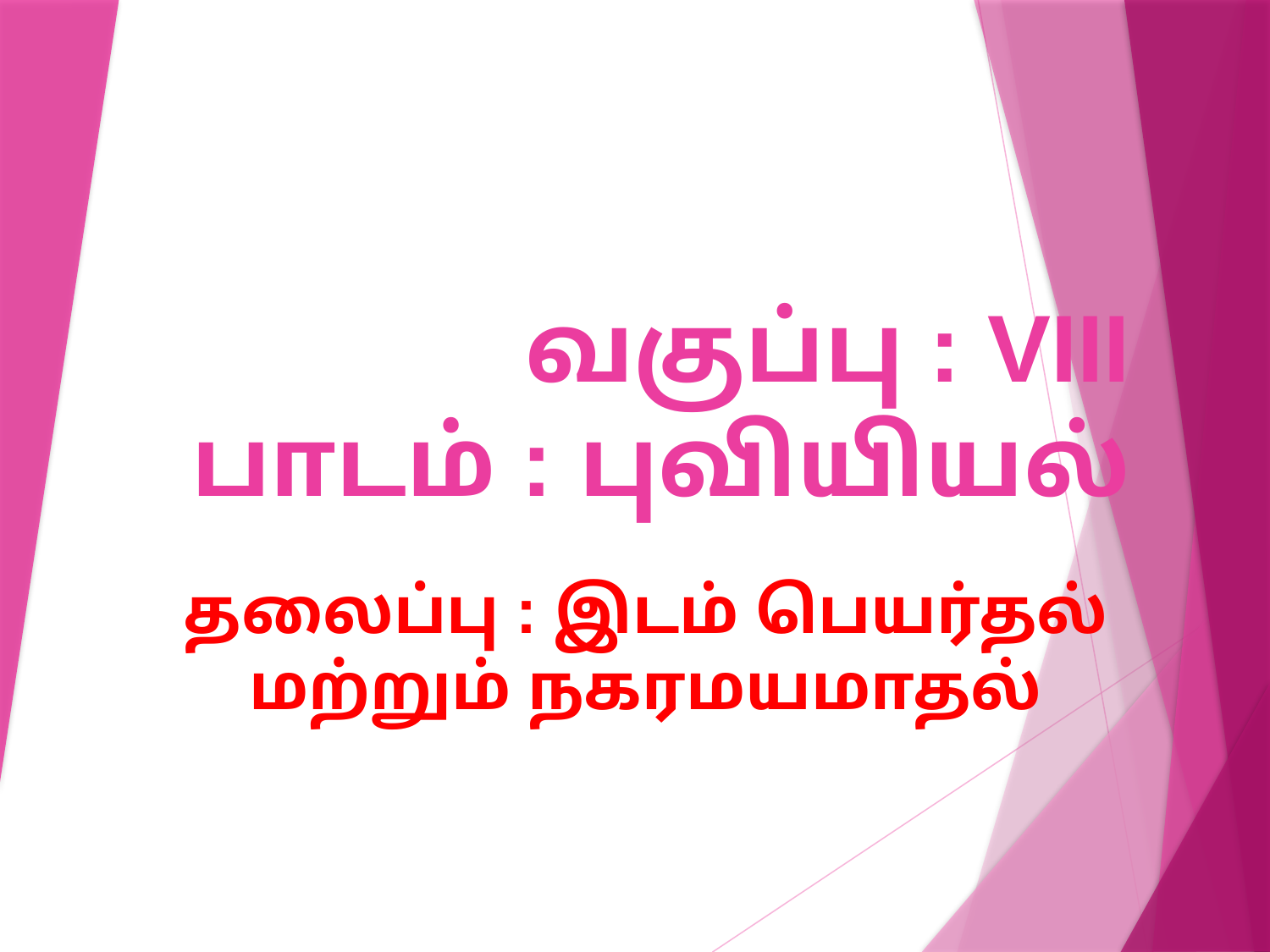

# வகுப்பு : VIII பாடம் : புவியியல்
தலைப்பு : இடம் பெயர்தல் மற்றும் நகரமயமாதல்